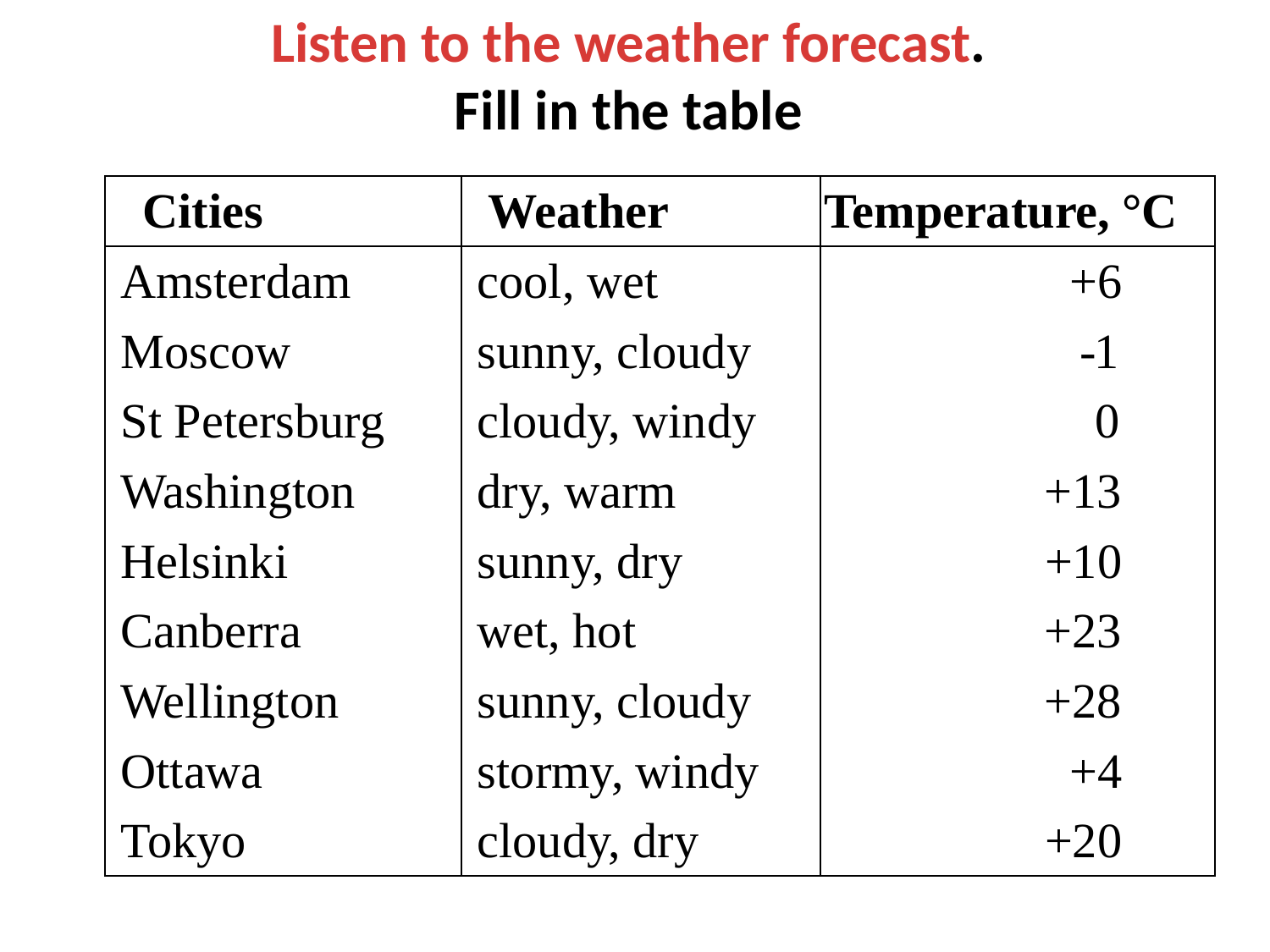

Listen to the weather forecast.
Fill in the table
| Cities | Weather | Temperature, °C |
| --- | --- | --- |
| Amsterdam | cool, wet | +6 |
| Moscow | sunny, cloudy | -1 |
| St Petersburg | cloudy, windy | 0 |
| Washington | dry, warm | +13 |
| Helsinki | sunny, dry | +10 |
| Canberra | wet, hot | +23 |
| Wellington | sunny, cloudy | +28 |
| Ottawa | stormy, windy | +4 |
| Tokyo | cloudy, dry | +20 |